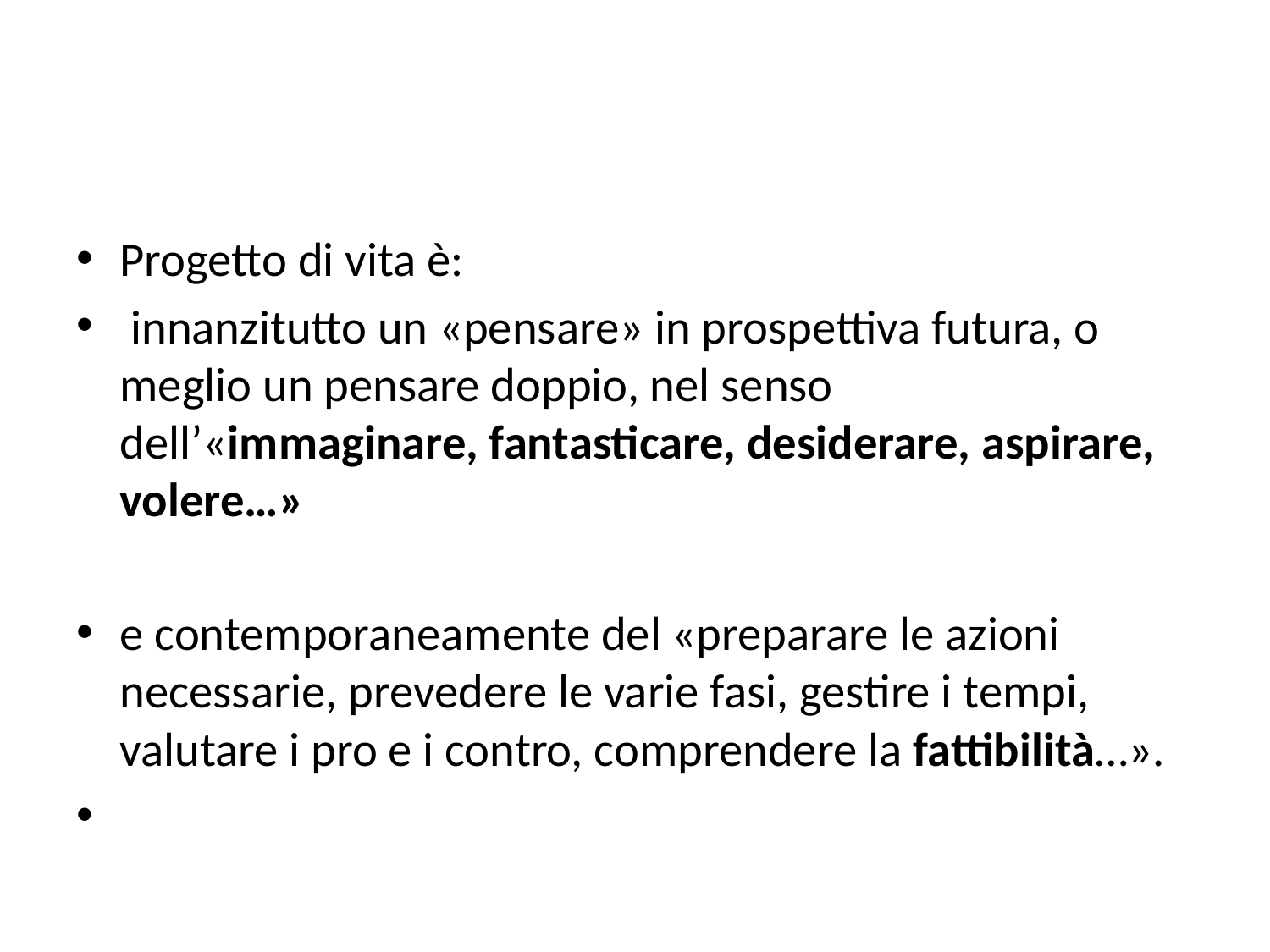

#
Progetto di vita è:
 innanzitutto un «pensare» in prospettiva futura, o meglio un pensare doppio, nel senso dell’«immaginare, fantasticare, desiderare, aspirare, volere…»

e contemporaneamente del «preparare le azioni necessarie, prevedere le varie fasi, gestire i tempi, valutare i pro e i contro, comprendere la fattibilità…».